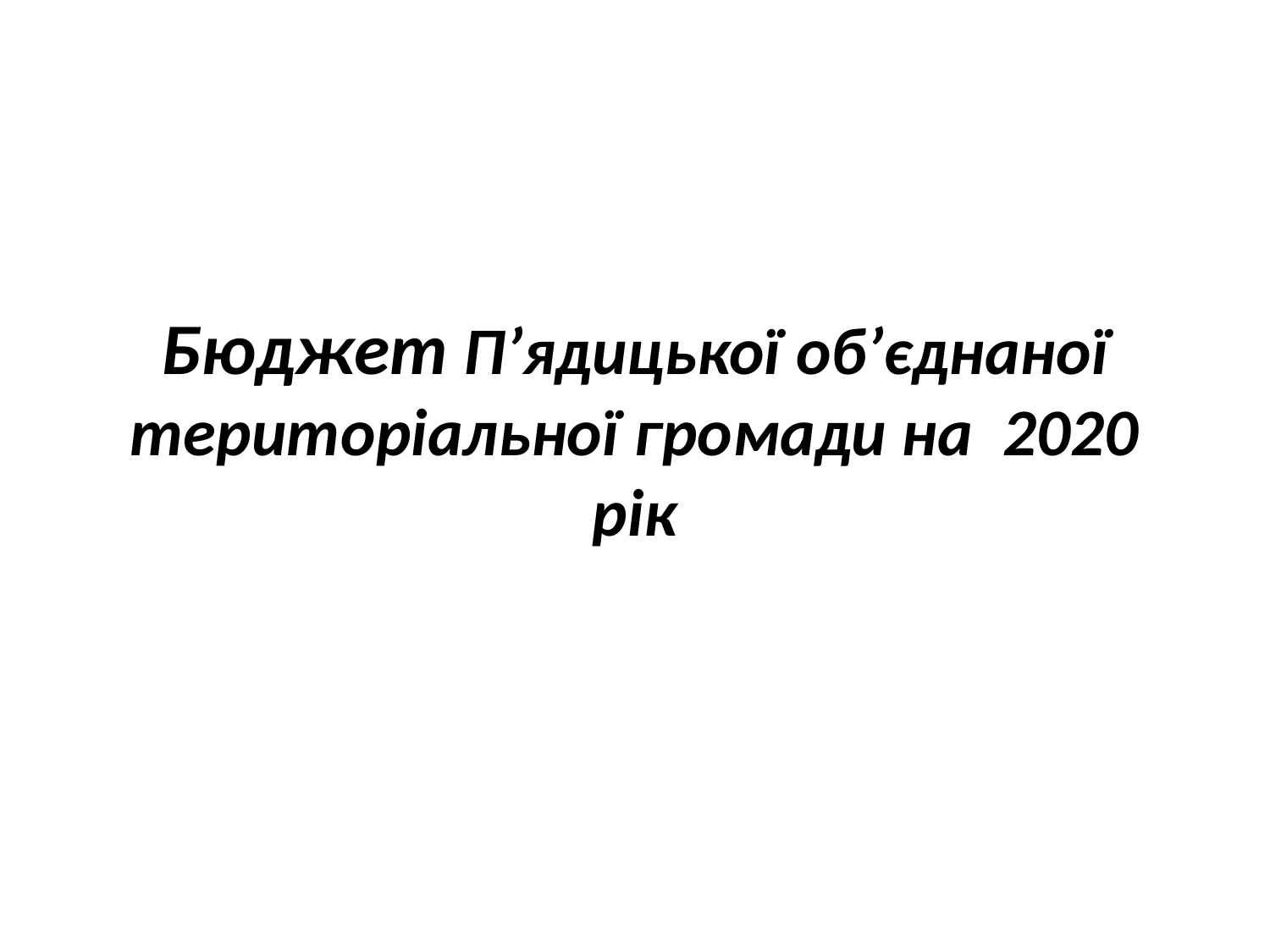

# Бюджет П’ядицької об’єднаної територіальної громади на  2020 рік